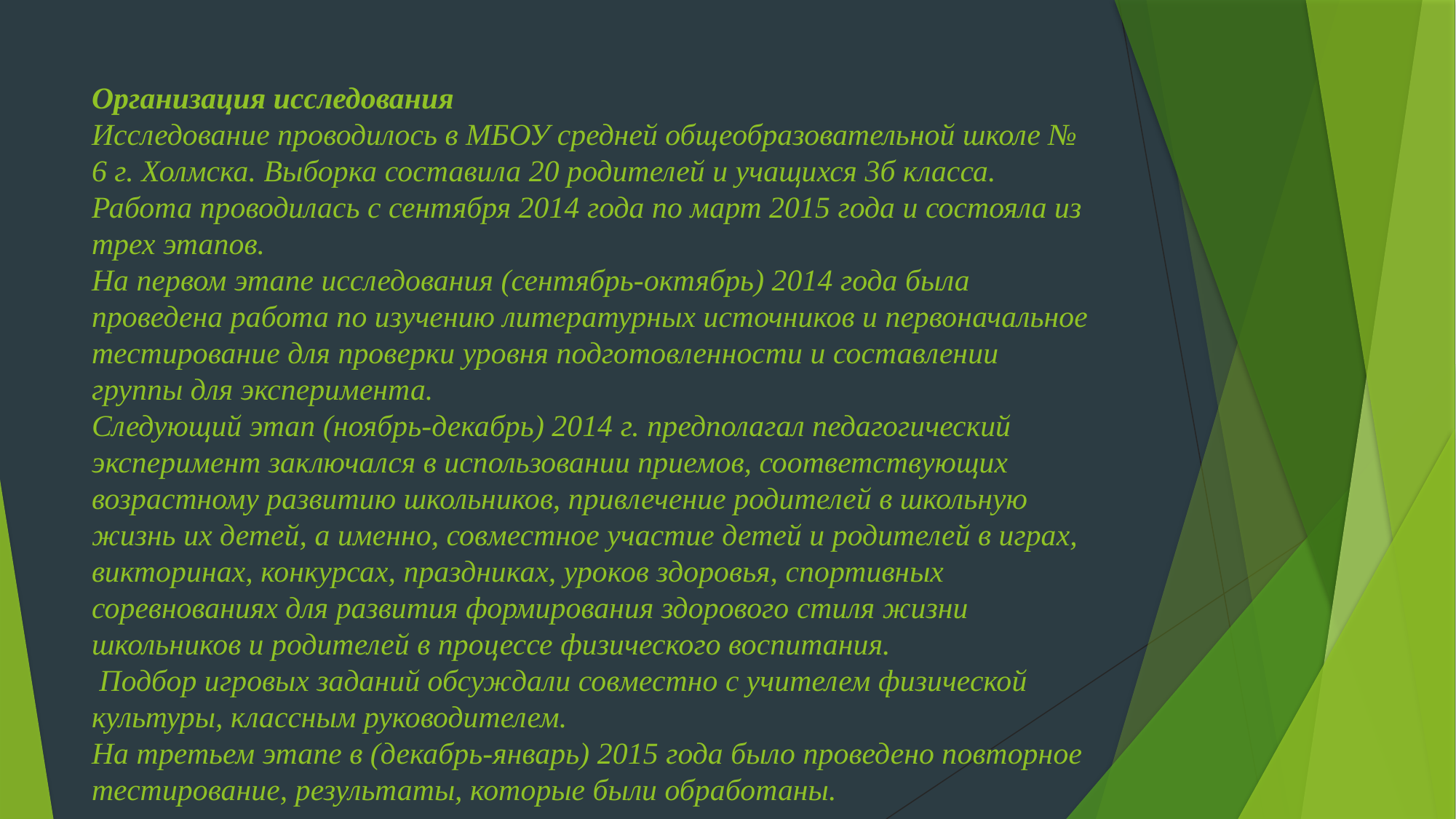

# Организация исследования Исследование проводилось в МБОУ средней общеобразовательной школе № 6 г. Холмска. Выборка составила 20 родителей и учащихся 3б класса. Работа проводилась с сентября 2014 года по март 2015 года и состояла из трех этапов. На первом этапе исследования (сентябрь-октябрь) 2014 года была проведена работа по изучению литературных источников и первоначальное тестирование для проверки уровня подготовленности и составлении группы для эксперимента. Следующий этап (ноябрь-декабрь) 2014 г. предполагал педагогический эксперимент заключался в использовании приемов, соответствующих возрастному развитию школьников, привлечение родителей в школьную жизнь их детей, а именно, совместное участие детей и родителей в играх, викторинах, конкурсах, праздниках, уроков здоровья, спортивных соревнованиях для развития формирования здорового стиля жизни школьников и родителей в процессе физического воспитания. Подбор игровых заданий обсуждали совместно с учителем физической культуры, классным руководителем. На третьем этапе в (декабрь-январь) 2015 года было проведено повторное тестирование, результаты, которые были обработаны.